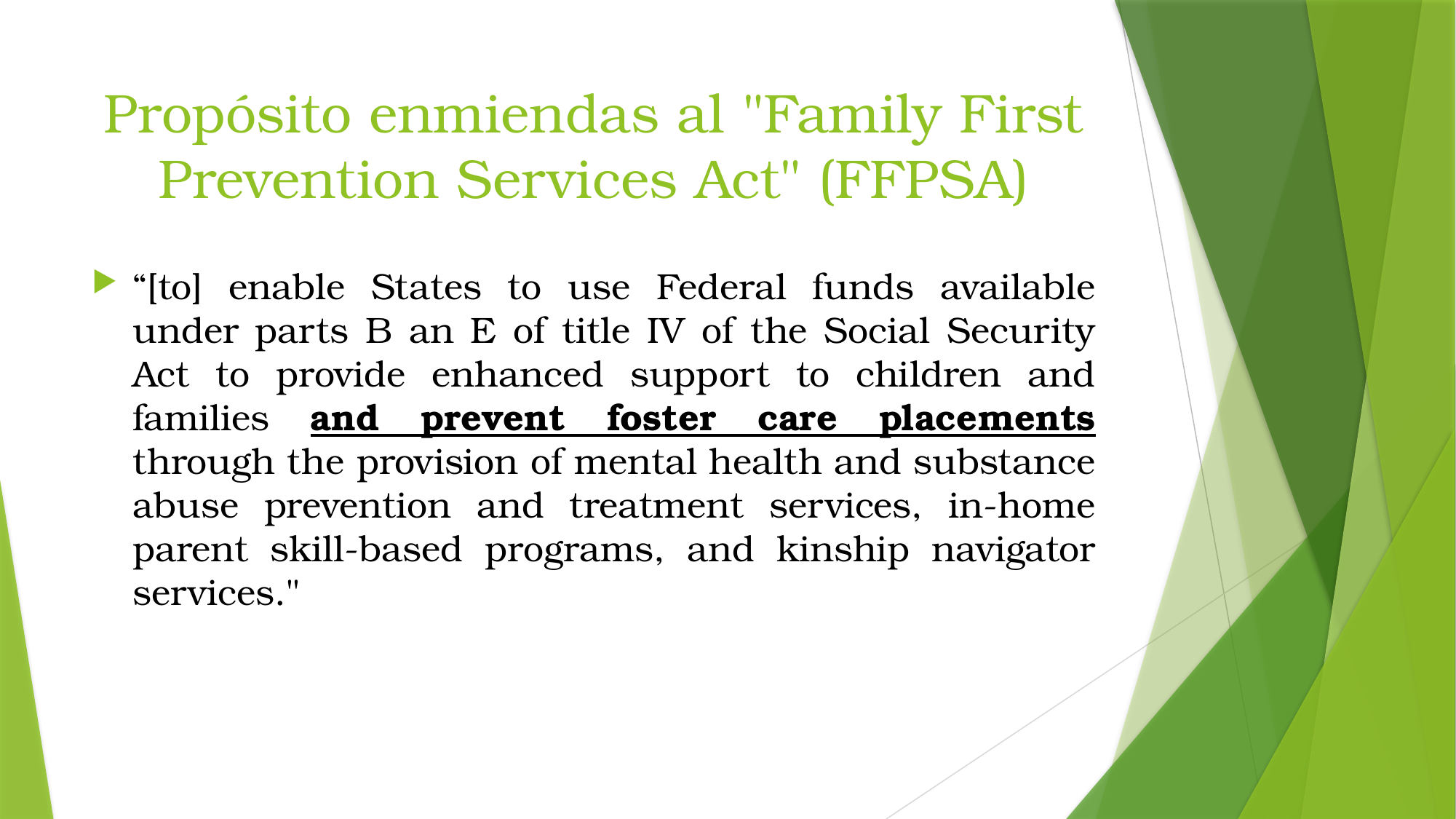

# Propósito enmiendas al "Family First Prevention Services Act" (FFPSA)
“[to] enable States to use Federal funds available under parts B an E of title IV of the Social Security Act to provide enhanced support to children and families and prevent foster care placements through the provision of mental health and substance abuse prevention and treatment services, in-home parent skill-based programs, and kinship navigator services."